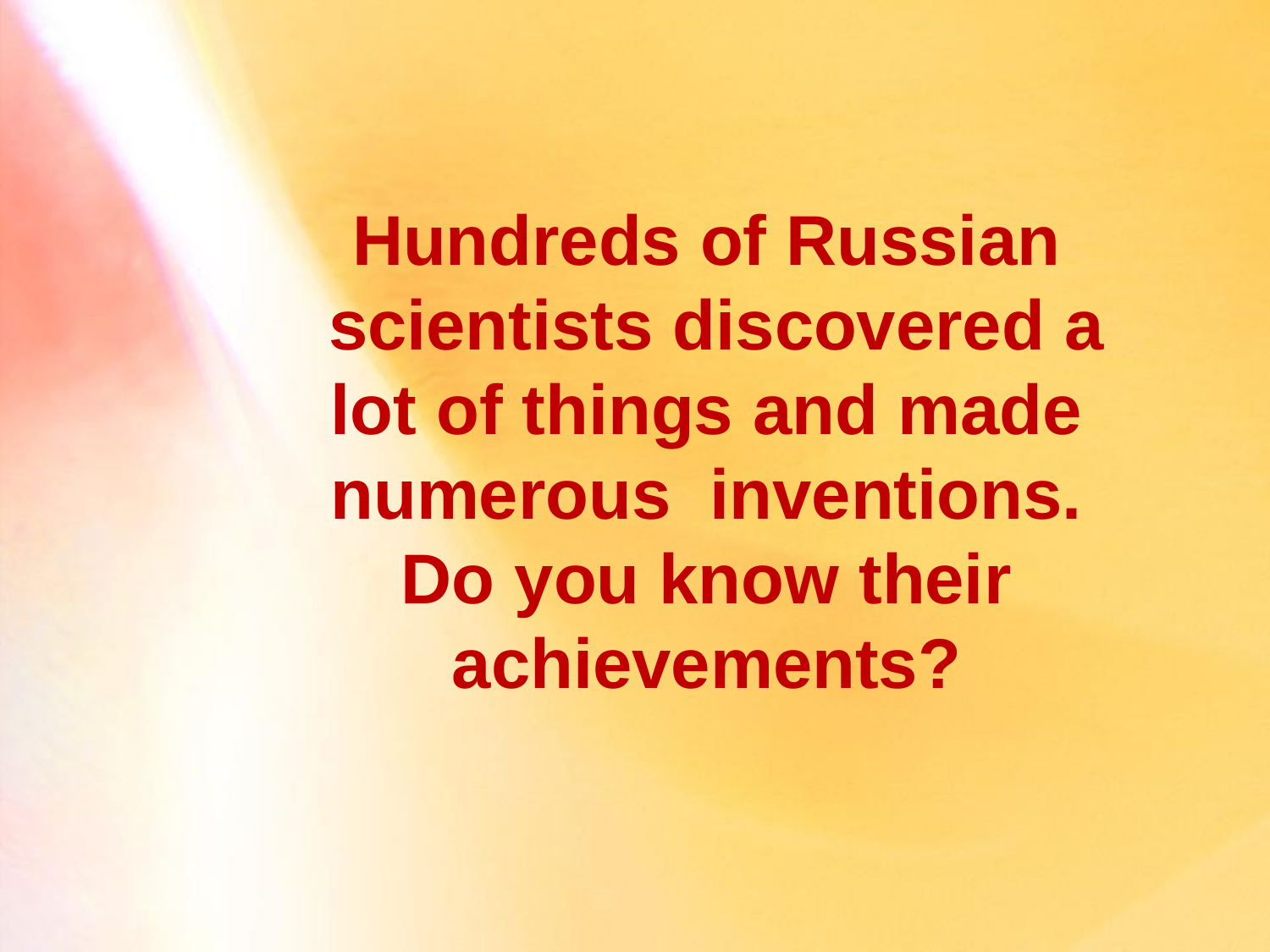

# Hundreds of Russian scientists discovered a lot of things and made numerous  inventions. Do you know their achievements?